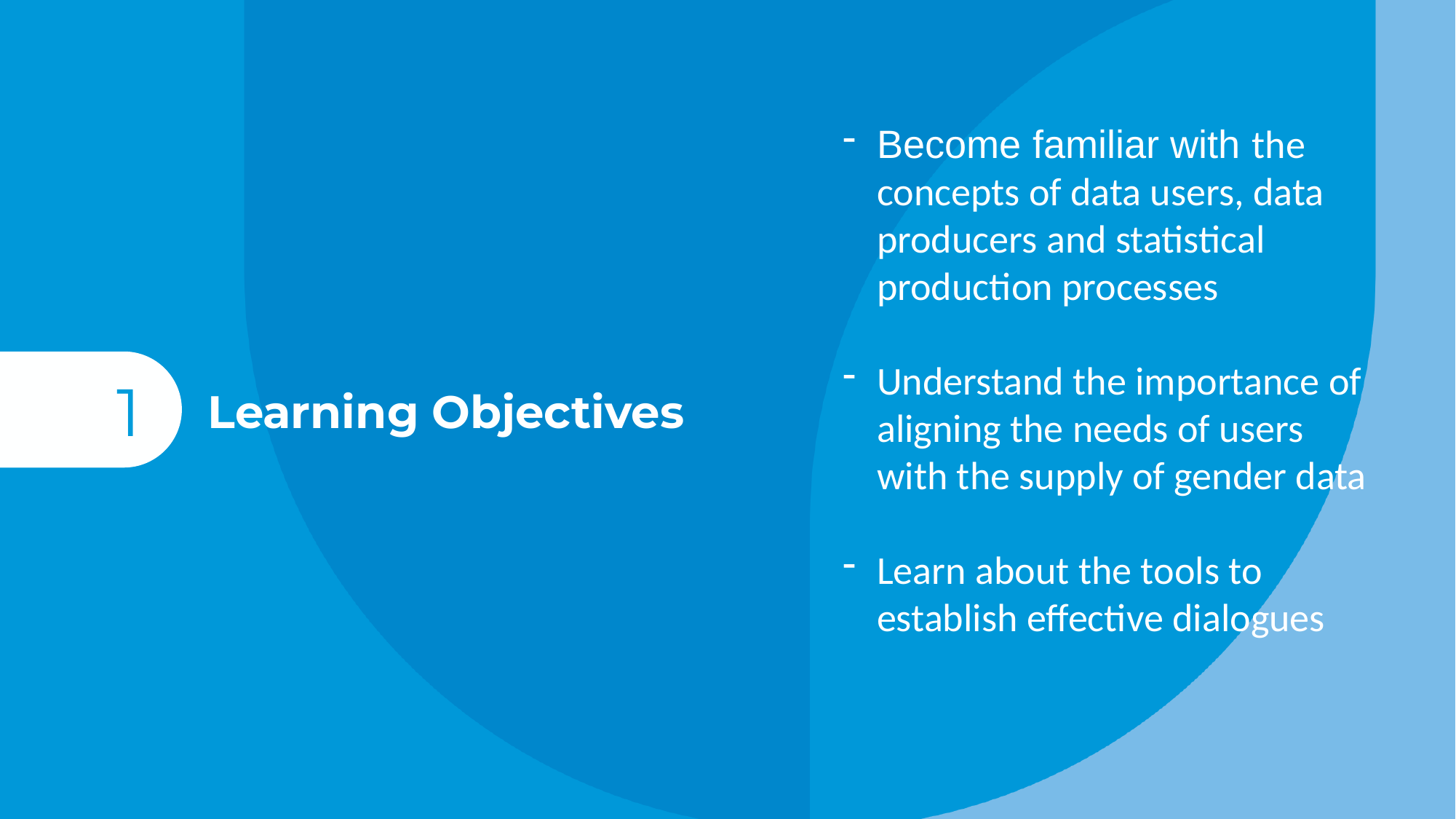

Become familiar with the concepts of data users, data producers and statistical production processes

Understand the importance of aligning the needs of users with the supply of gender data

Learn about the tools to establish effective dialogues

1
Learning Objectives